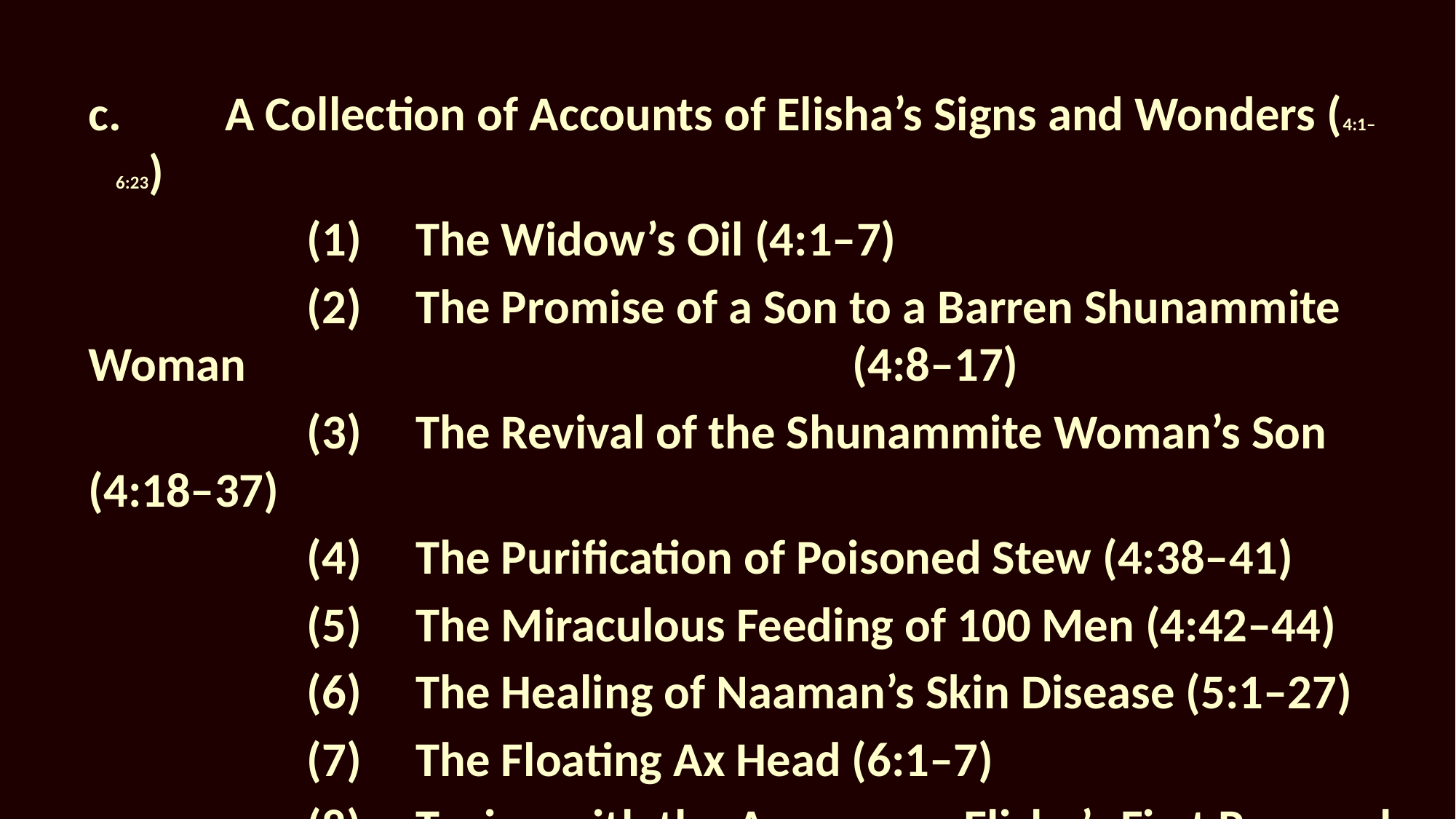

c.	A Collection of Accounts of Elisha’s Signs and Wonders (4:1–6:23)
		(1)	The Widow’s Oil (4:1–7)
		(2)	The Promise of a Son to a Barren Shunammite Woman 						(4:8–17)
		(3)	The Revival of the Shunammite Woman’s Son (4:18–37)
		(4)	The Purification of Poisoned Stew (4:38–41)
		(5)	The Miraculous Feeding of 100 Men (4:42–44)
		(6)	The Healing of Naaman’s Skin Disease (5:1–27)
		(7)	The Floating Ax Head (6:1–7)
		(8)	Toying with the Arameans: Elisha’s First Personal Crisis 						(6:8–23)